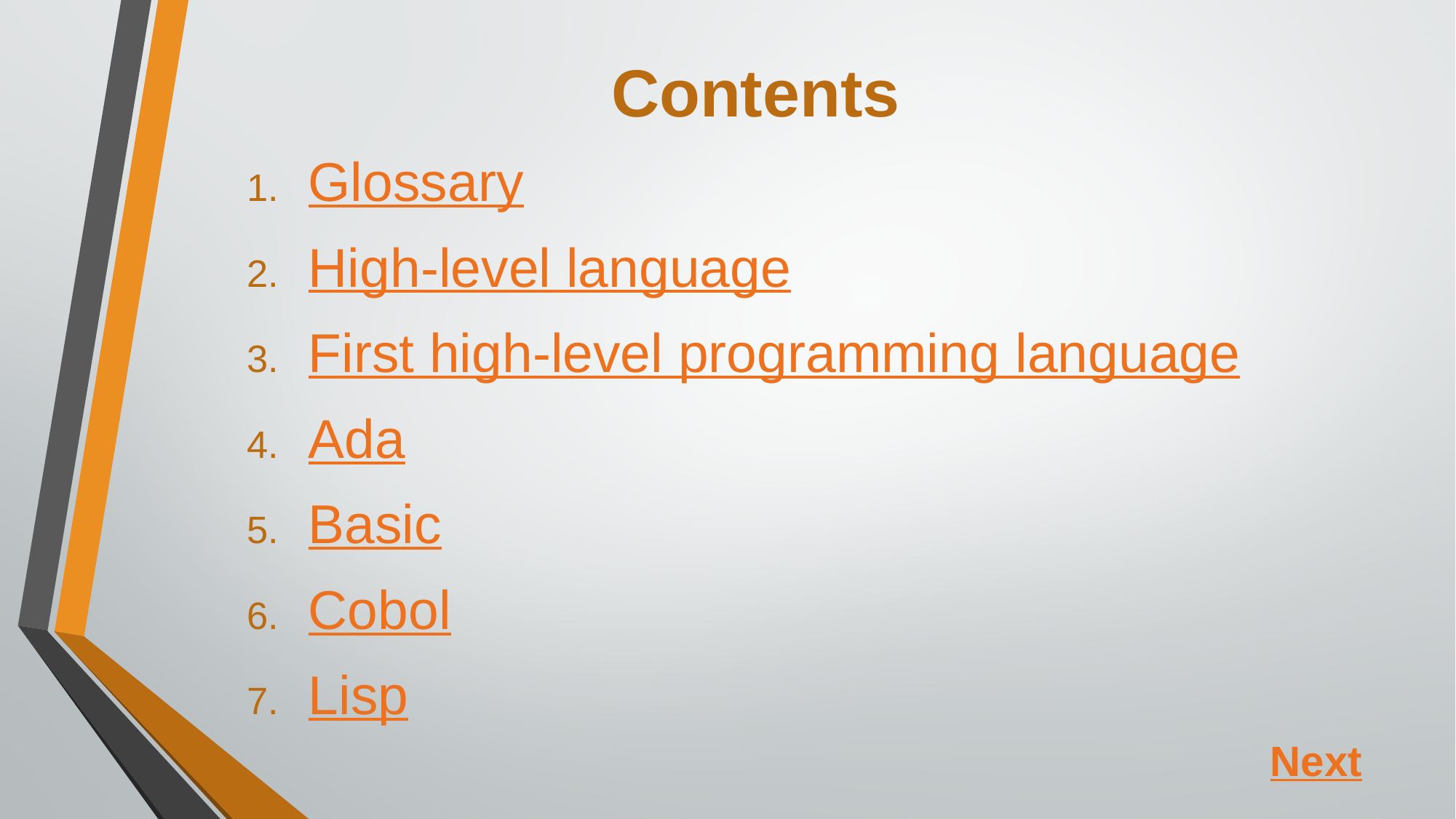

# Contents
Glossary
High-level language
First high-level programming language
Ada
Basic
Cobol
Lisp
Next